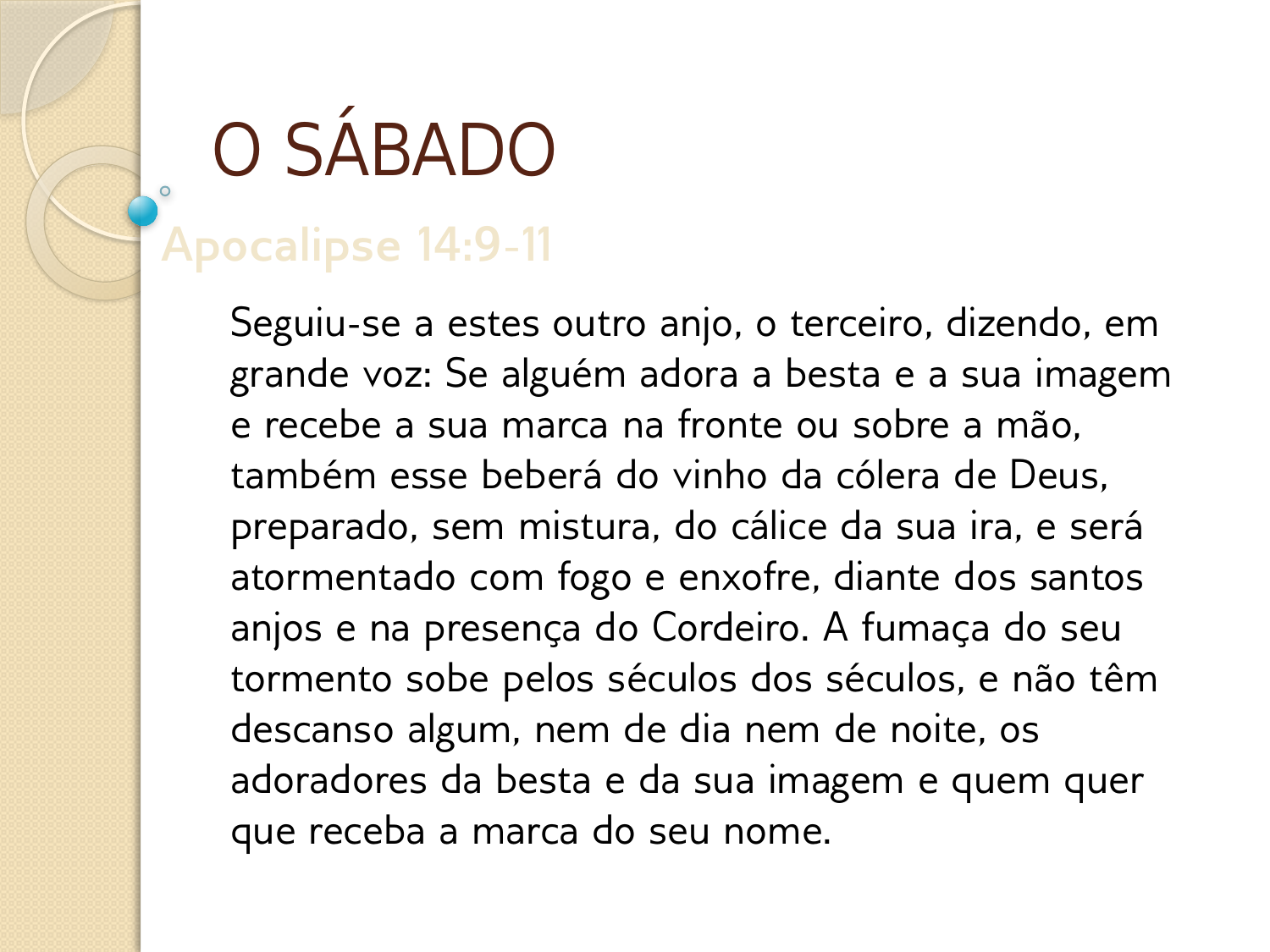

O SÁBADO
Apocalipse 14:9-11
Seguiu-se a estes outro anjo, o terceiro, dizendo, em grande voz: Se alguém adora a besta e a sua imagem e recebe a sua marca na fronte ou sobre a mão, também esse beberá do vinho da cólera de Deus, preparado, sem mistura, do cálice da sua ira, e será atormentado com fogo e enxofre, diante dos santos anjos e na presença do Cordeiro. A fumaça do seu tormento sobe pelos séculos dos séculos, e não têm descanso algum, nem de dia nem de noite, os adoradores da besta e da sua imagem e quem quer que receba a marca do seu nome.